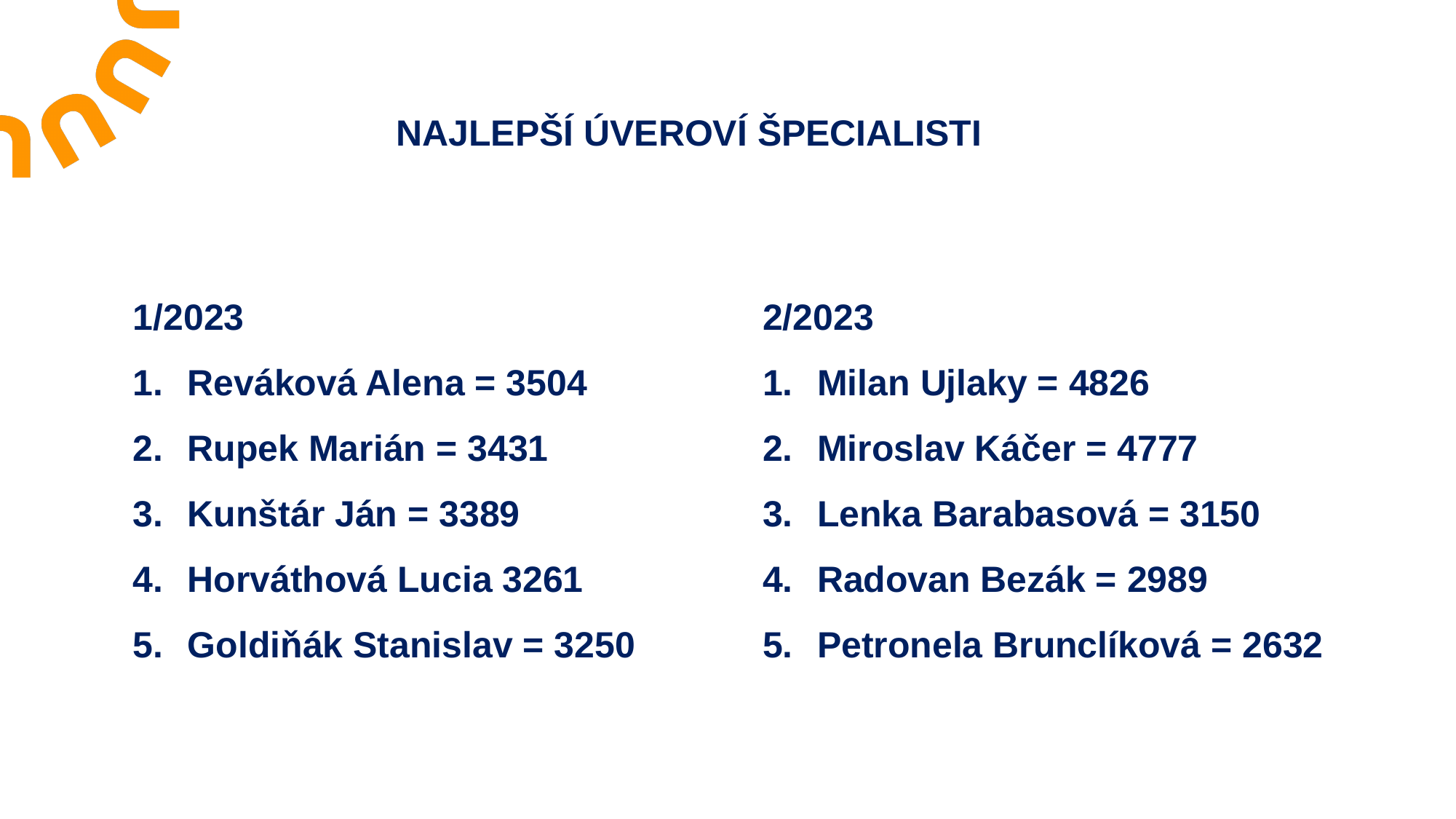

NAJLEPŠÍ ÚVEROVÍ ŠPECIALISTI

1/2023
Reváková Alena = 3504
Rupek Marián = 3431
Kunštár Ján = 3389
Horváthová Lucia 3261
Goldiňák Stanislav = 3250
2/2023
Milan Ujlaky = 4826
Miroslav Káčer = 4777
Lenka Barabasová = 3150
Radovan Bezák = 2989
Petronela Brunclíková = 2632